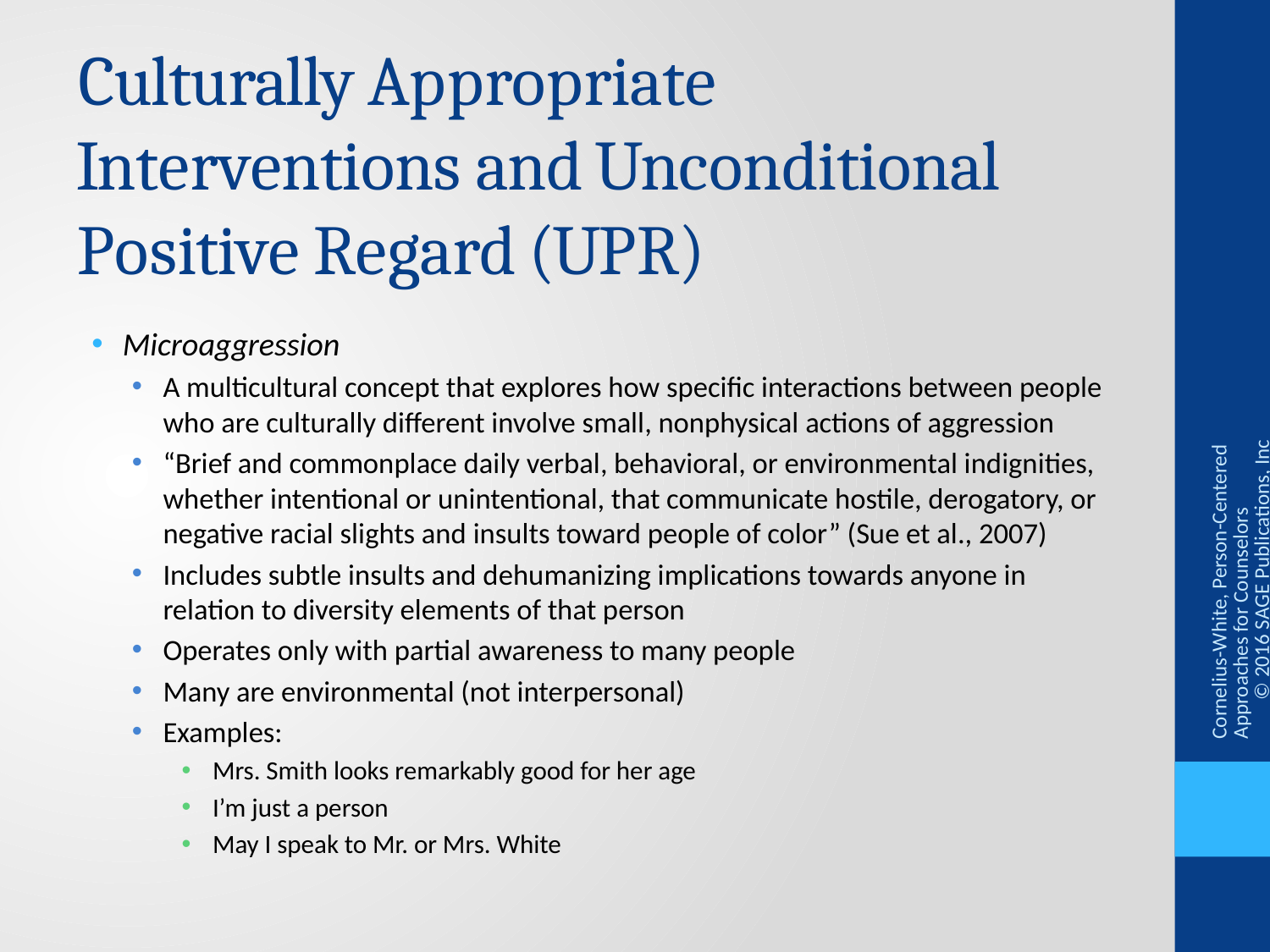

# Culturally Appropriate Interventions and Unconditional Positive Regard (UPR)
Microaggression
A multicultural concept that explores how specific interactions between people who are culturally different involve small, nonphysical actions of aggression
“Brief and commonplace daily verbal, behavioral, or environmental indignities, whether intentional or unintentional, that communicate hostile, derogatory, or negative racial slights and insults toward people of color” (Sue et al., 2007)
Includes subtle insults and dehumanizing implications towards anyone in relation to diversity elements of that person
Operates only with partial awareness to many people
Many are environmental (not interpersonal)
Examples:
Mrs. Smith looks remarkably good for her age
I’m just a person
May I speak to Mr. or Mrs. White
Cornelius-White, Person-Centered Approaches for Counselors                      © 2016 SAGE Publications, Inc.